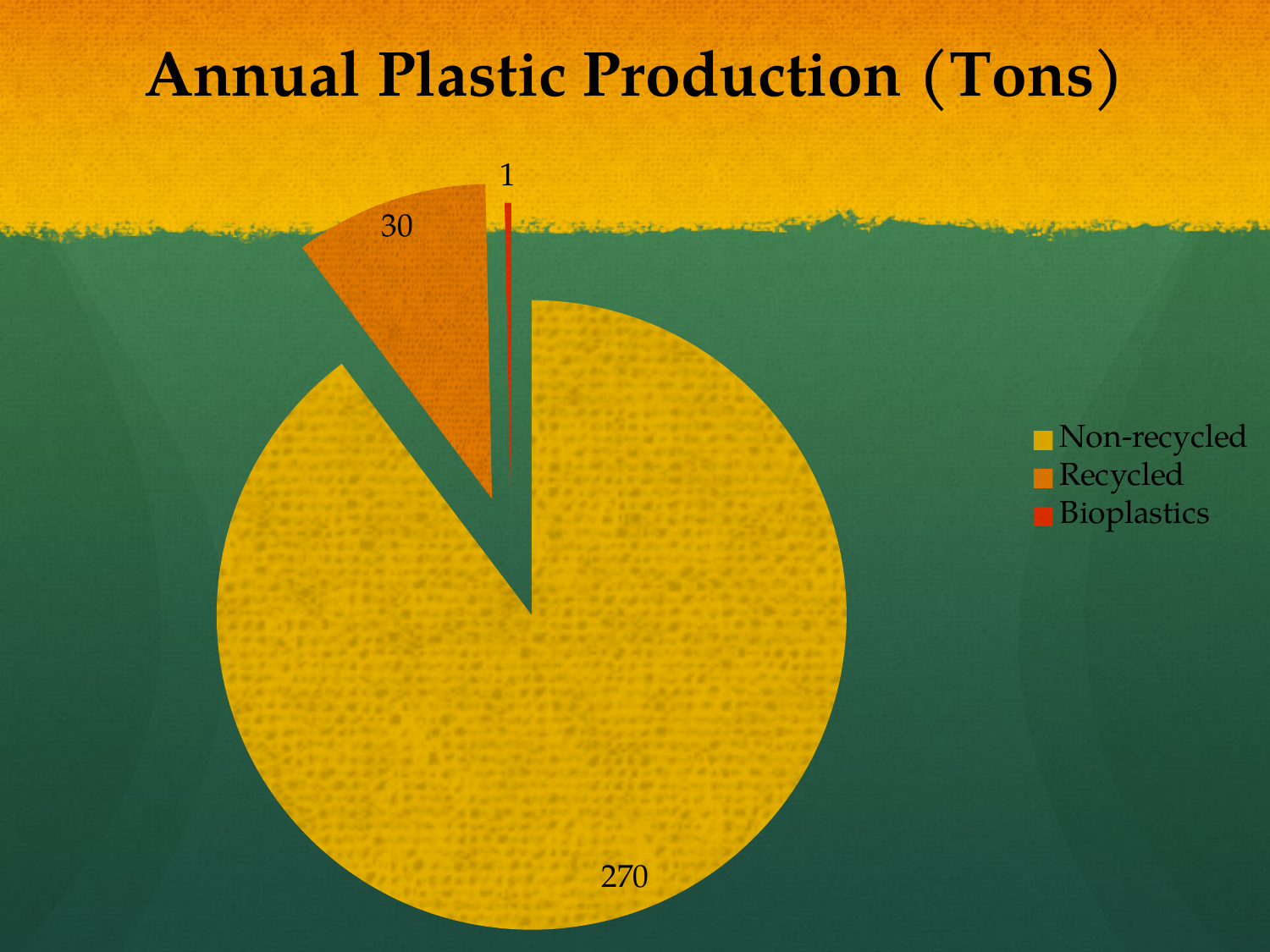

### Chart: Annual Plastic Production (Tons)

| Category | Sales |
|---|---|
| Non-recycled | 270.0 |
| Recycled | 30.0 |
| Bioplastics | 1.0 |